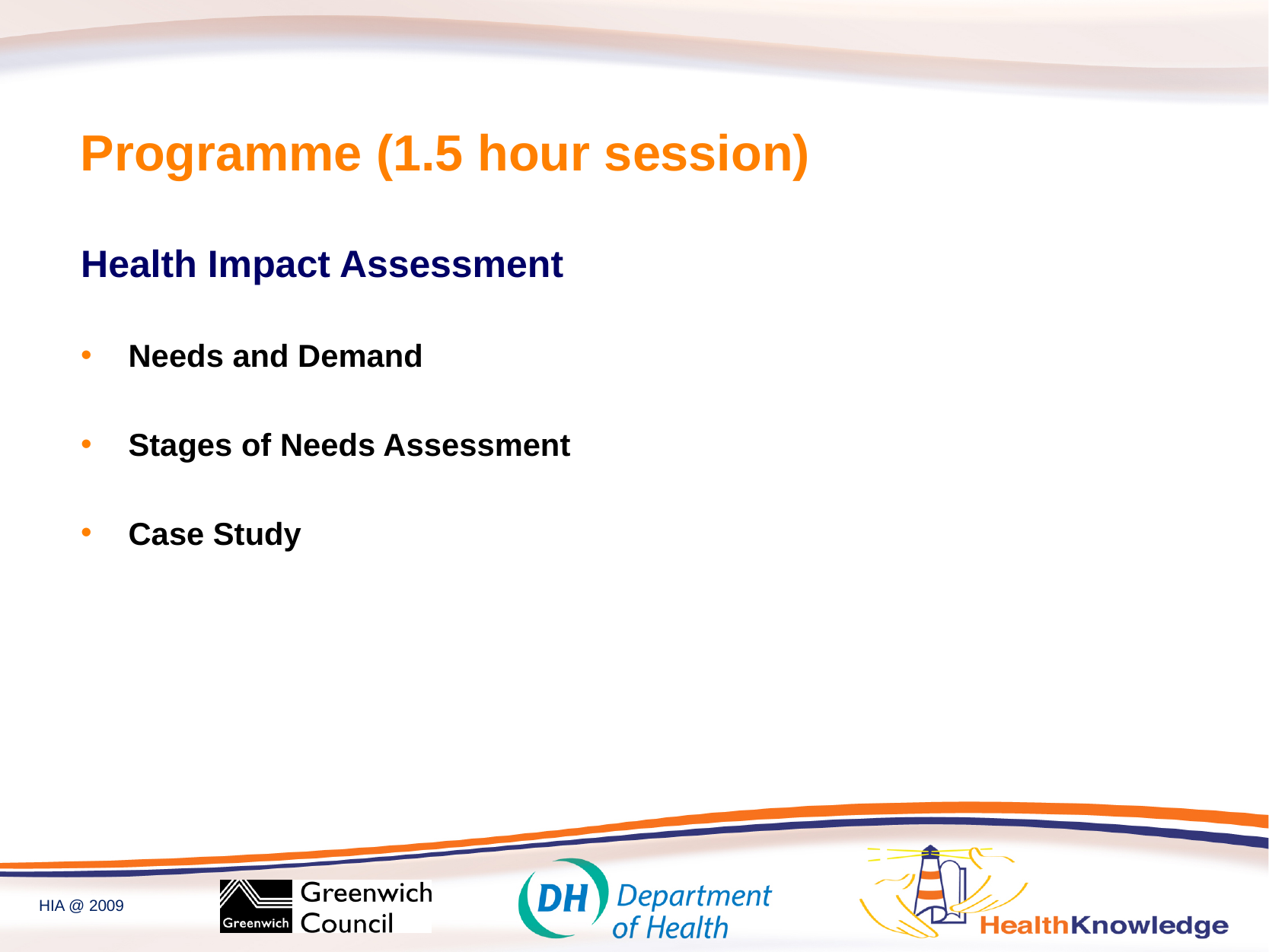

Programme (1.5 hour session)
Health Impact Assessment

Needs and Demand

Stages of Needs Assessment

Case Study